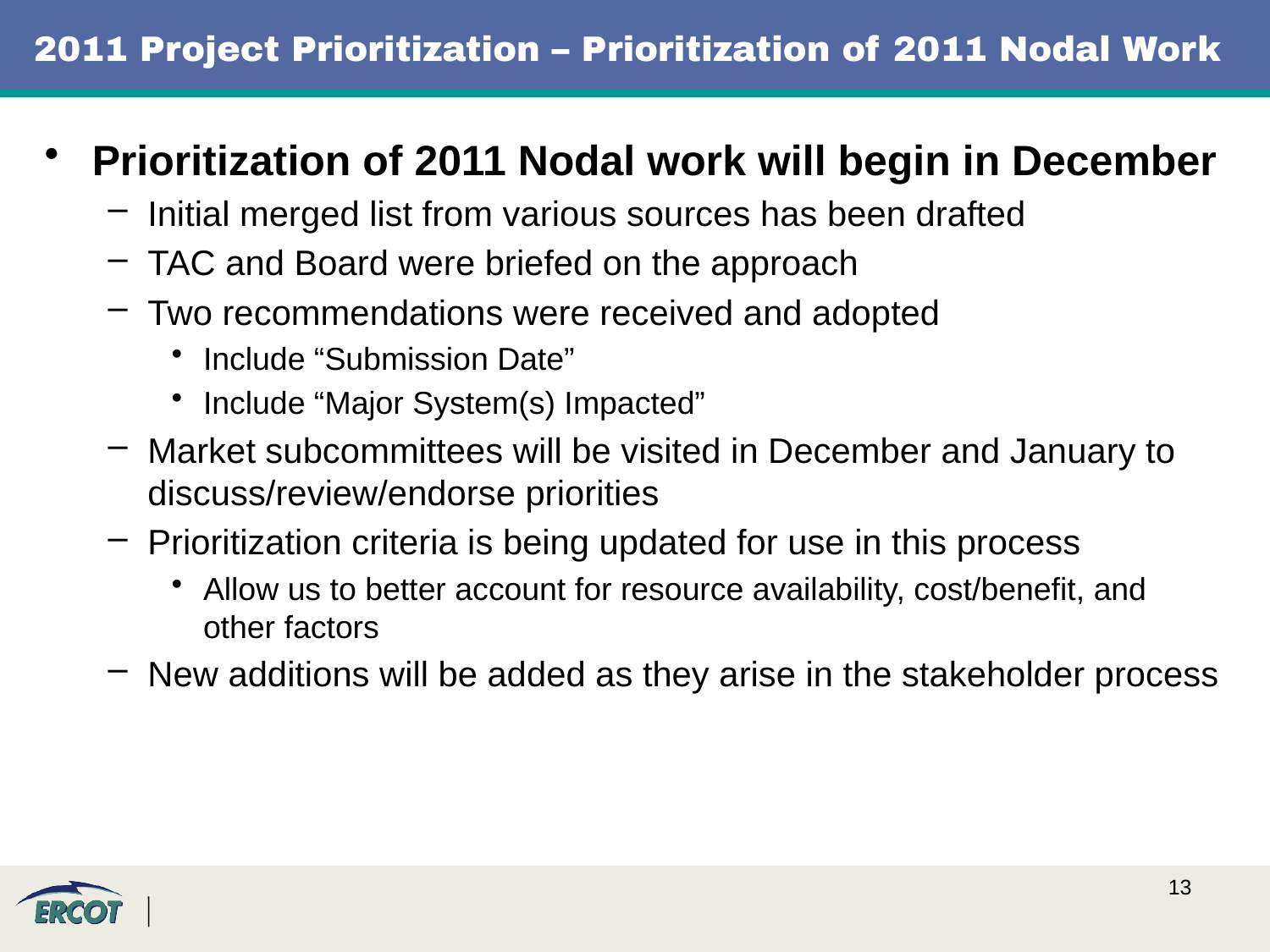

# 2011 Project Prioritization – Prioritization of 2011 Nodal Work
Prioritization of 2011 Nodal work will begin in December
Initial merged list from various sources has been drafted
TAC and Board were briefed on the approach
Two recommendations were received and adopted
Include “Submission Date”
Include “Major System(s) Impacted”
Market subcommittees will be visited in December and January to discuss/review/endorse priorities
Prioritization criteria is being updated for use in this process
Allow us to better account for resource availability, cost/benefit, and other factors
New additions will be added as they arise in the stakeholder process